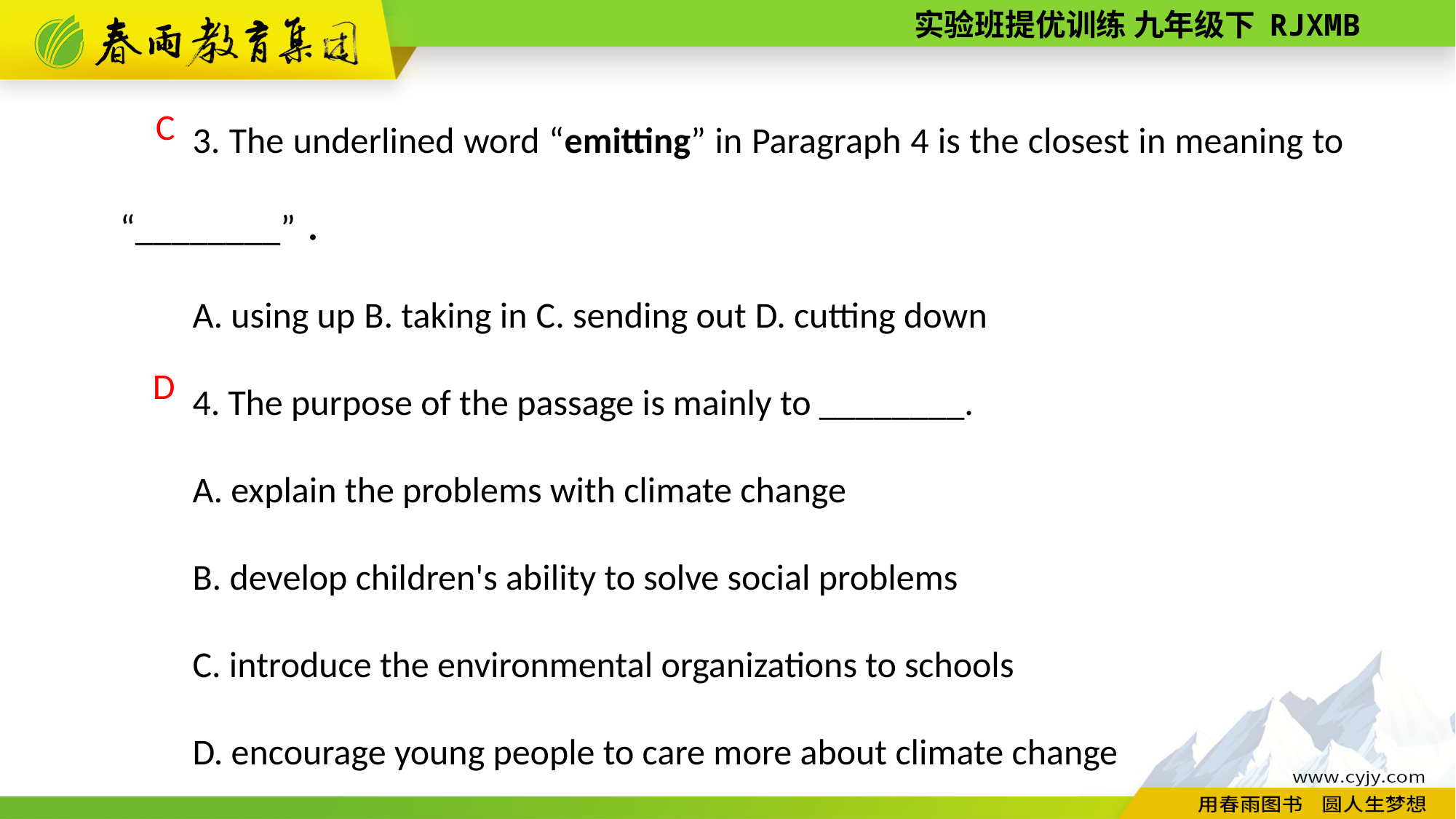

3. The underlined word “emitting” in Paragraph 4 is the closest in meaning to “________”．
A. using up  B. taking in  C. sending out  D. cutting down
4. The purpose of the passage is mainly to ________.
A. explain the problems with climate change
B. develop children's ability to solve social problems
C. introduce the environmental organizations to schools
D. encourage young people to care more about climate change
 C
D